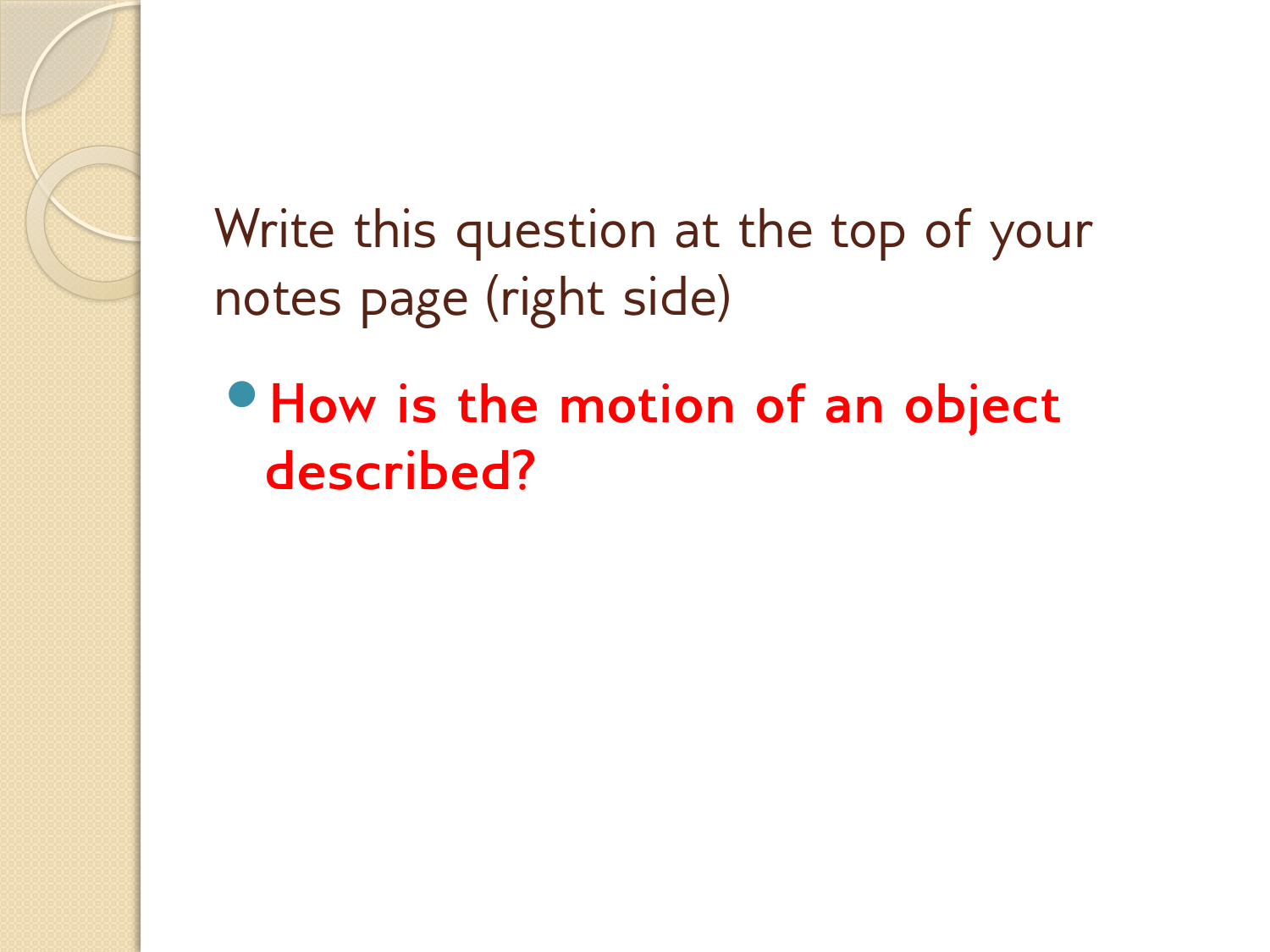

# Write this question at the top of your notes page (right side)
How is the motion of an object described?